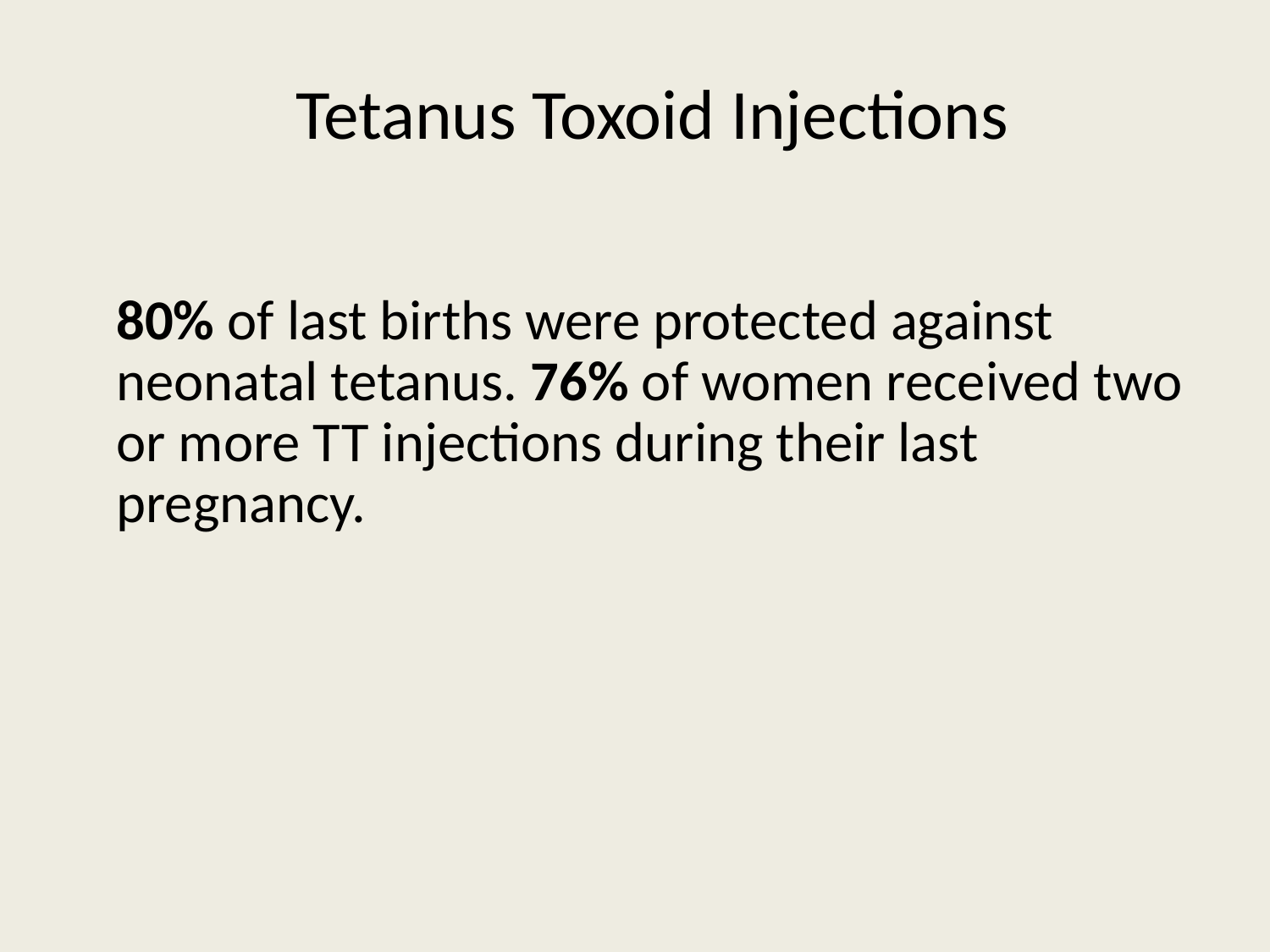

# Tetanus Toxoid Injections
	80% of last births were protected against neonatal tetanus. 76% of women received two or more TT injections during their last pregnancy.